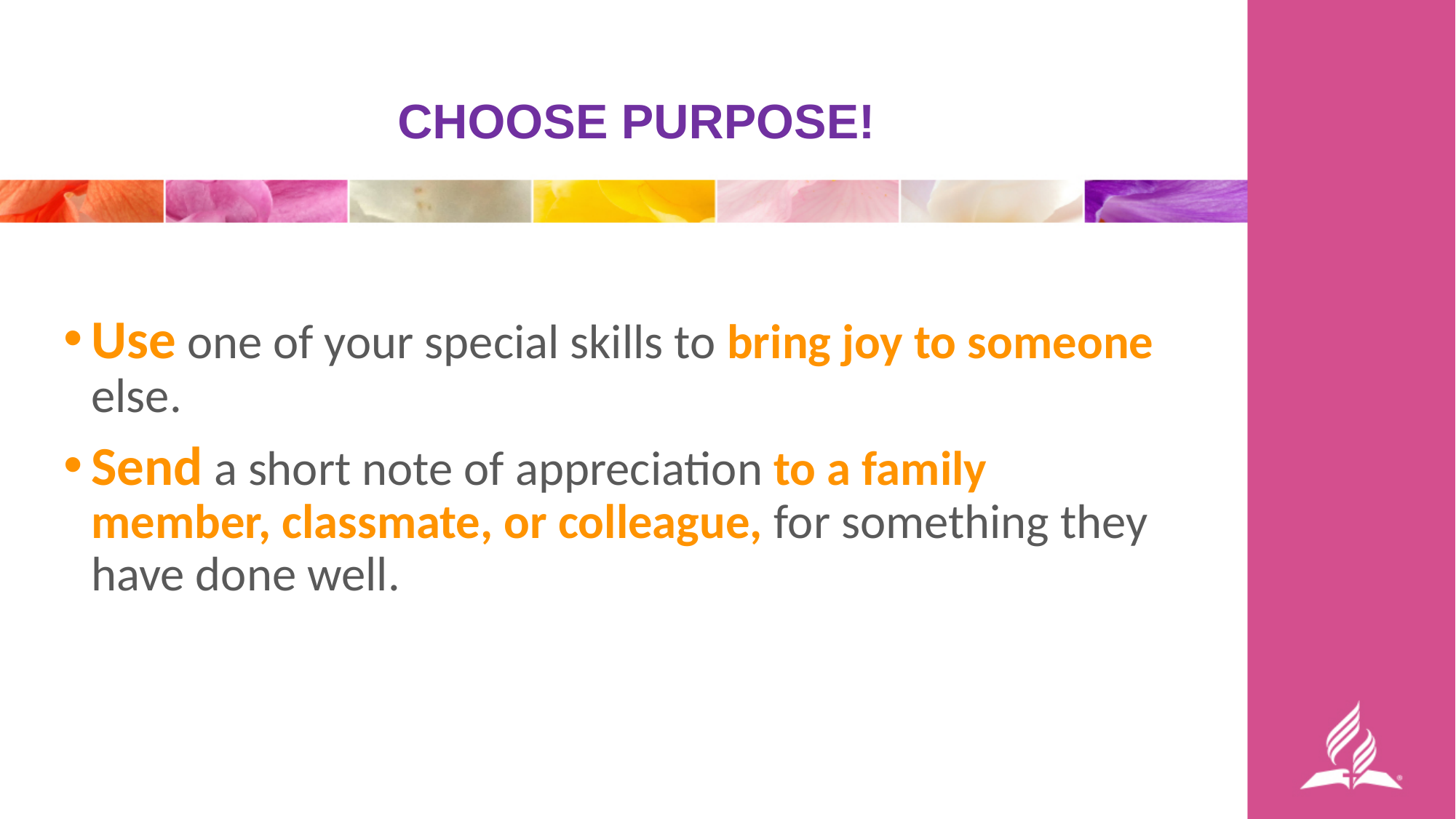

# CHOOSE PURPOSE!
Use one of your special skills to bring joy to someone else.
Send a short note of appreciation to a family member, classmate, or colleague, for something they have done well.